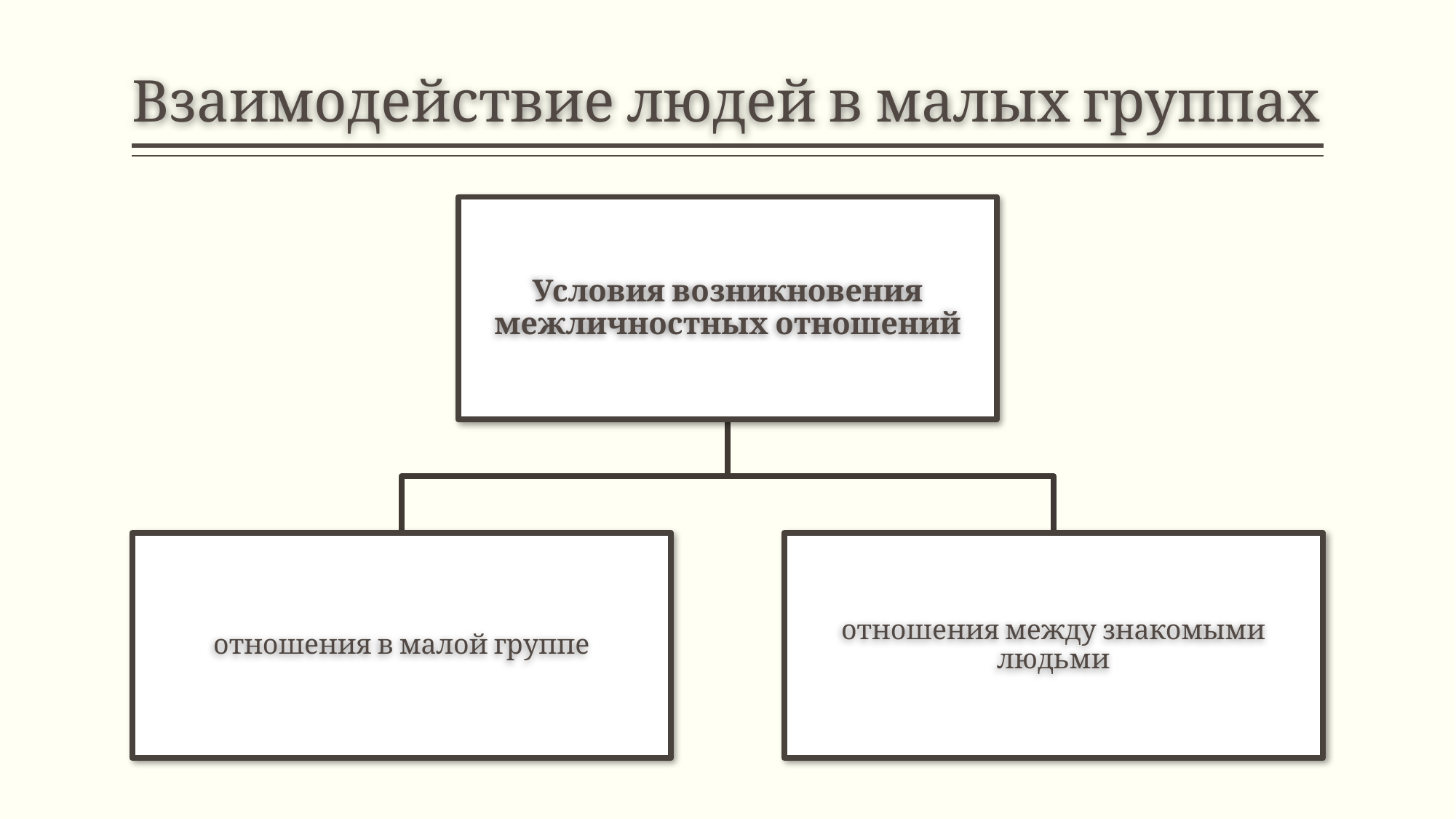

# Взаимодействие людей в малых группах

Условия возникновения межличностных отношений

отношения в малой группе

отношения между знакомыми людьми